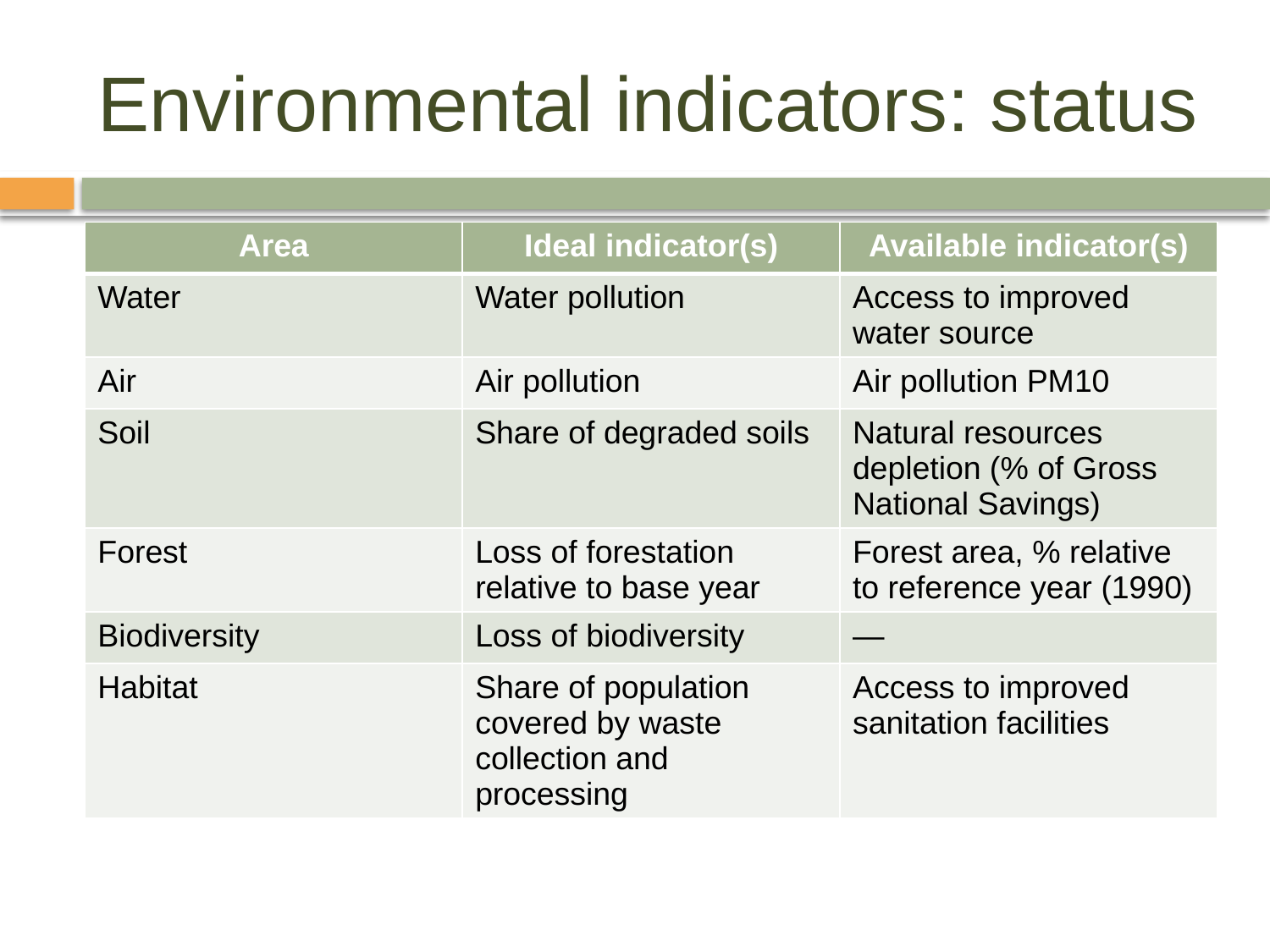

# Environmental indicators: status
| Area | Ideal indicator(s) | Available indicator(s) |
| --- | --- | --- |
| Water | Water pollution | Access to improved water source |
| Air | Air pollution | Air pollution PM10 |
| Soil | Share of degraded soils | Natural resources depletion (% of Gross National Savings) |
| Forest | Loss of forestation relative to base year | Forest area, % relative to reference year (1990) |
| Biodiversity | Loss of biodiversity | — |
| Habitat | Share of population covered by waste collection and processing | Access to improved sanitation facilities |